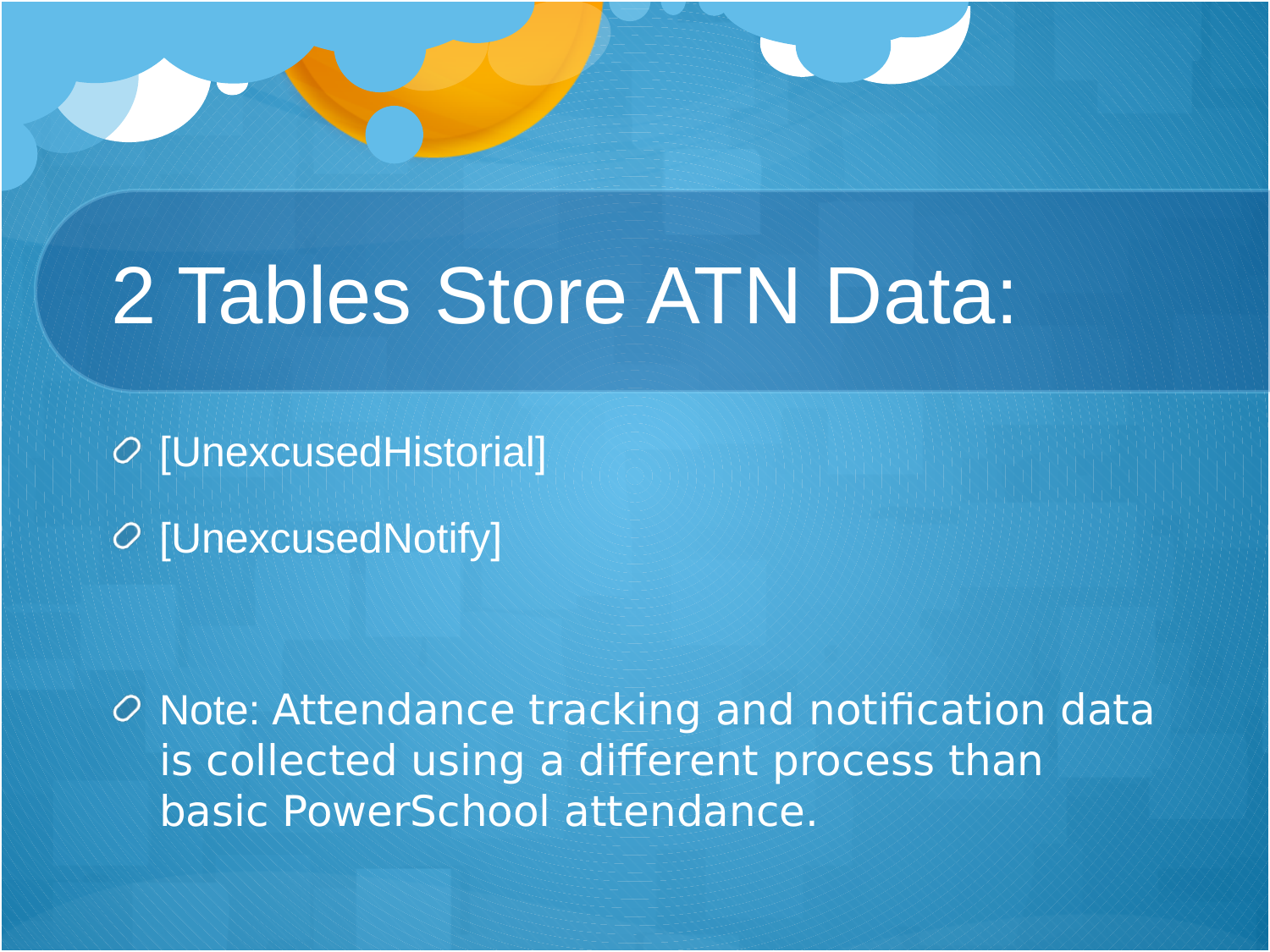

# 2 Tables Store ATN Data:
[UnexcusedHistorial]
[UnexcusedNotify]

Note: Attendance tracking and notification data is collected using a different process than basic PowerSchool attendance.